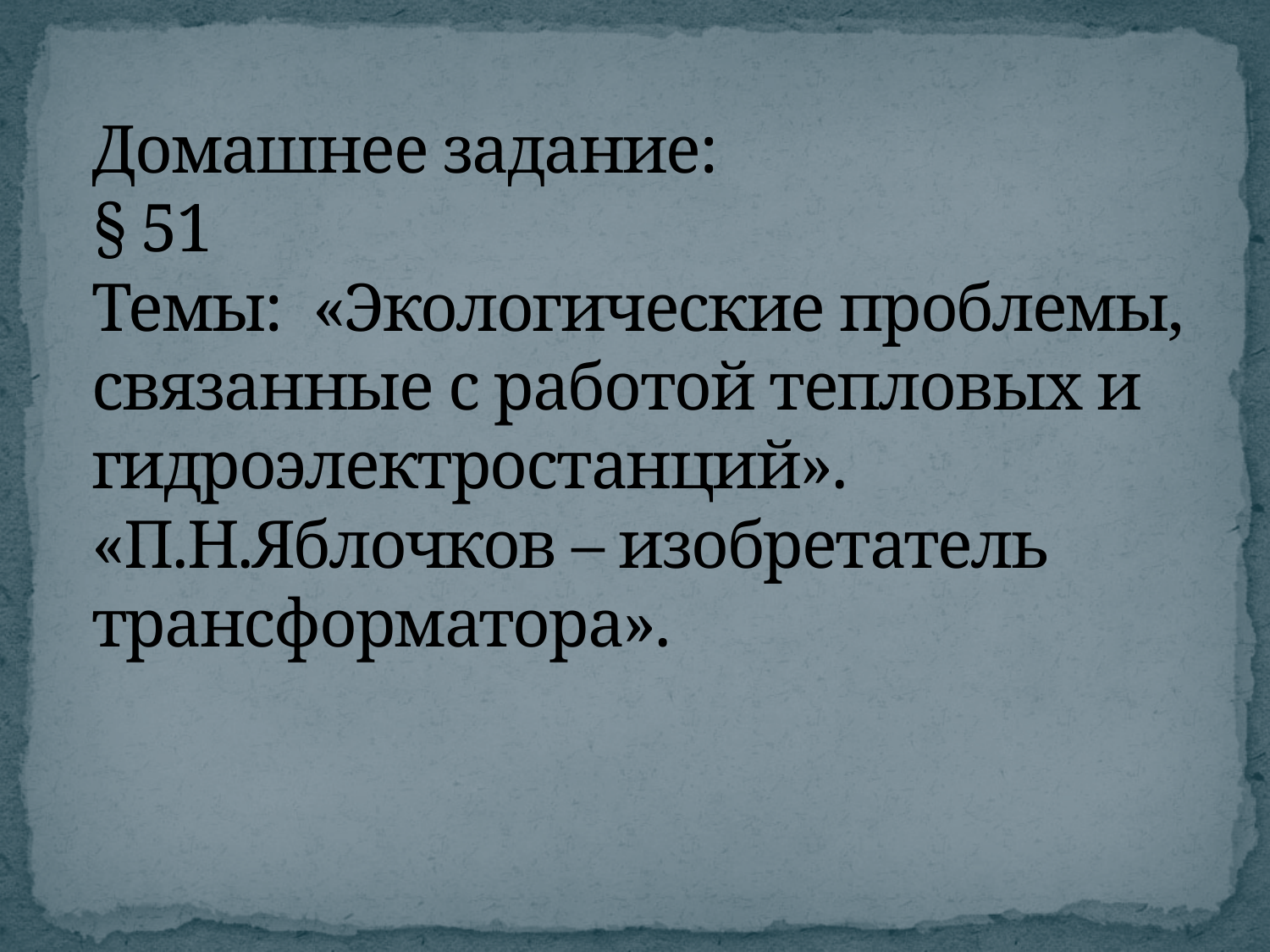

# Домашнее задание: § 51 Темы:  «Экологические проблемы, связанные с работой тепловых и гидроэлектростанций». «П.Н.Яблочков – изобретатель трансформатора».